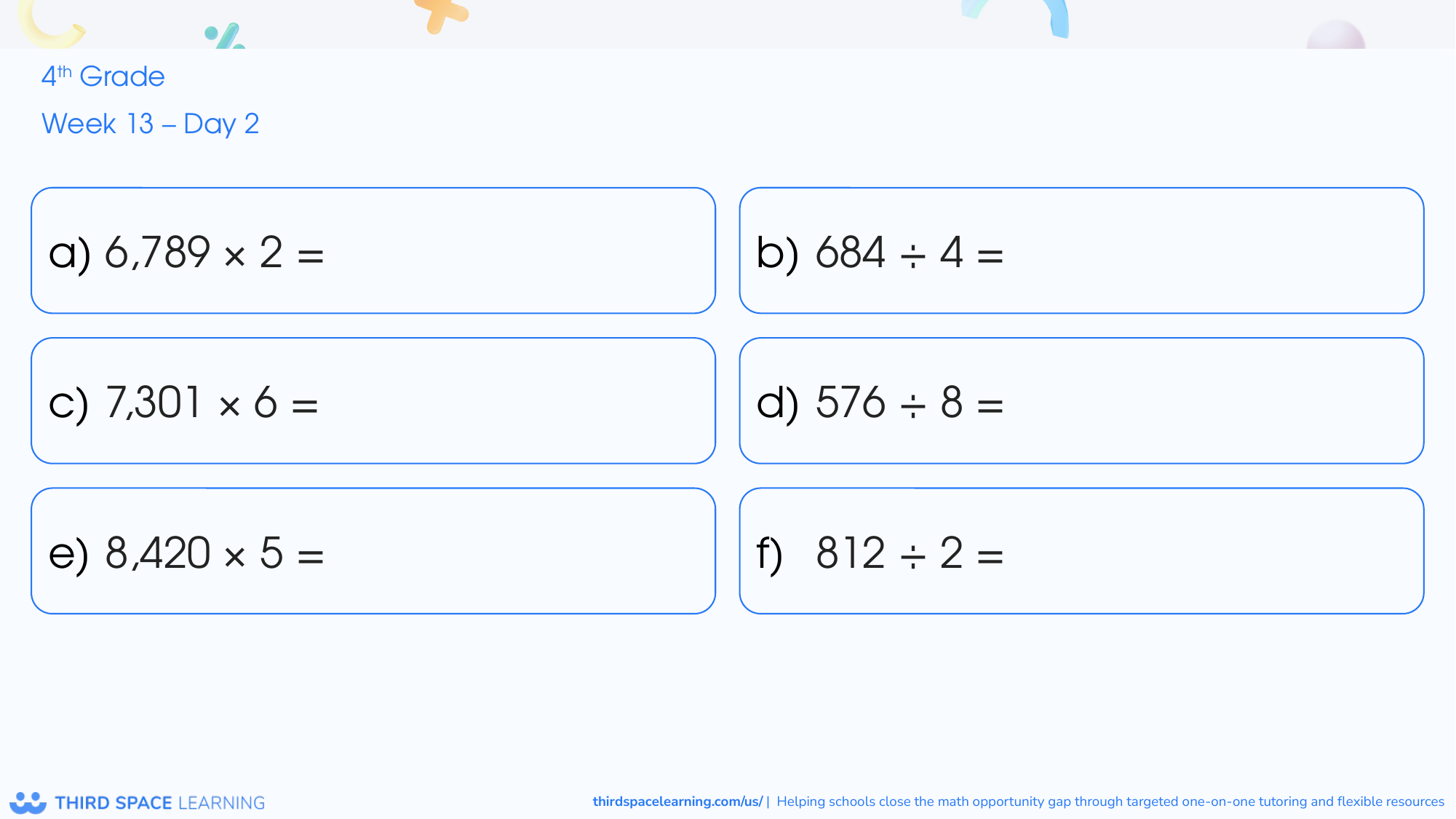

4th Grade
Week 13 – Day 2
6,789 × 2 =
684 ÷ 4 =
7,301 × 6 =
576 ÷ 8 =
8,420 × 5 =
812 ÷ 2 =